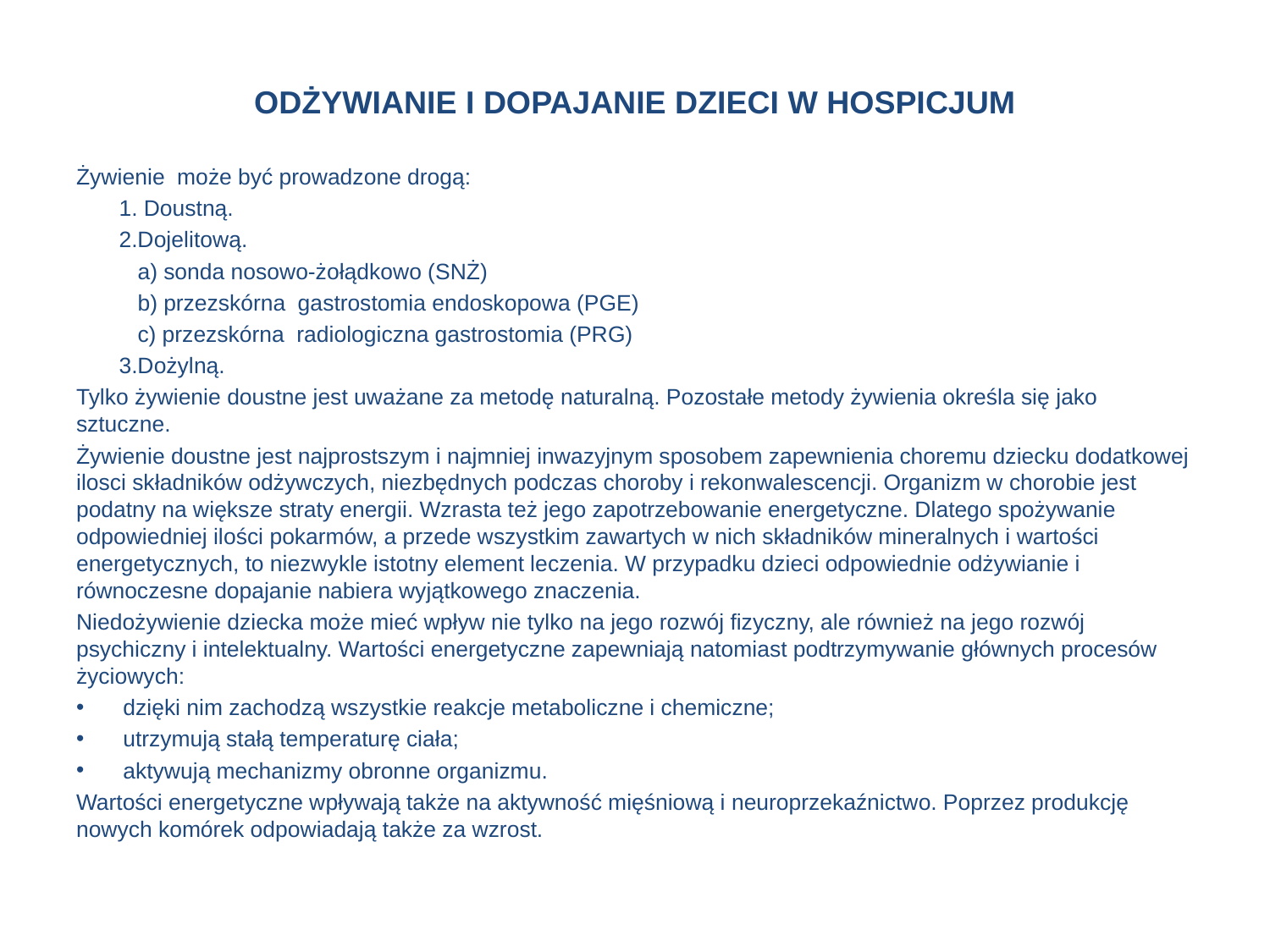

# ODŻYWIANIE I DOPAJANIE DZIECI W HOSPICJUM
Żywienie  może być prowadzone drogą:
       1. Doustną.
       2.Dojelitową.
          a) sonda nosowo-żołądkowo (SNŻ)
          b) przezskórna  gastrostomia endoskopowa (PGE)
          c) przezskórna  radiologiczna gastrostomia (PRG)
       3.Dożylną.
Tylko żywienie doustne jest uważane za metodę naturalną. Pozostałe metody żywienia określa się jako sztuczne.
Żywienie doustne jest najprostszym i najmniej inwazyjnym sposobem zapewnienia choremu dziecku dodatkowej ilosci składników odżywczych, niezbędnych podczas choroby i rekonwalescencji. Organizm w chorobie jest podatny na większe straty energii. Wzrasta też jego zapotrzebowanie energetyczne. Dlatego spożywanie  odpowiedniej ilości pokarmów, a przede wszystkim zawartych w nich składników mineralnych i wartości energetycznych, to niezwykle istotny element leczenia. W przypadku dzieci odpowiednie odżywianie i równoczesne dopajanie nabiera wyjątkowego znaczenia.
Niedożywienie dziecka może mieć wpływ nie tylko na jego rozwój fizyczny, ale również na jego rozwój psychiczny i intelektualny. Wartości energetyczne zapewniają natomiast podtrzymywanie głównych procesów życiowych:
dzięki nim zachodzą wszystkie reakcje metaboliczne i chemiczne;
utrzymują stałą temperaturę ciała;
aktywują mechanizmy obronne organizmu.
Wartości energetyczne wpływają także na aktywność mięśniową i neuroprzekaźnictwo. Poprzez produkcję nowych komórek odpowiadają także za wzrost.